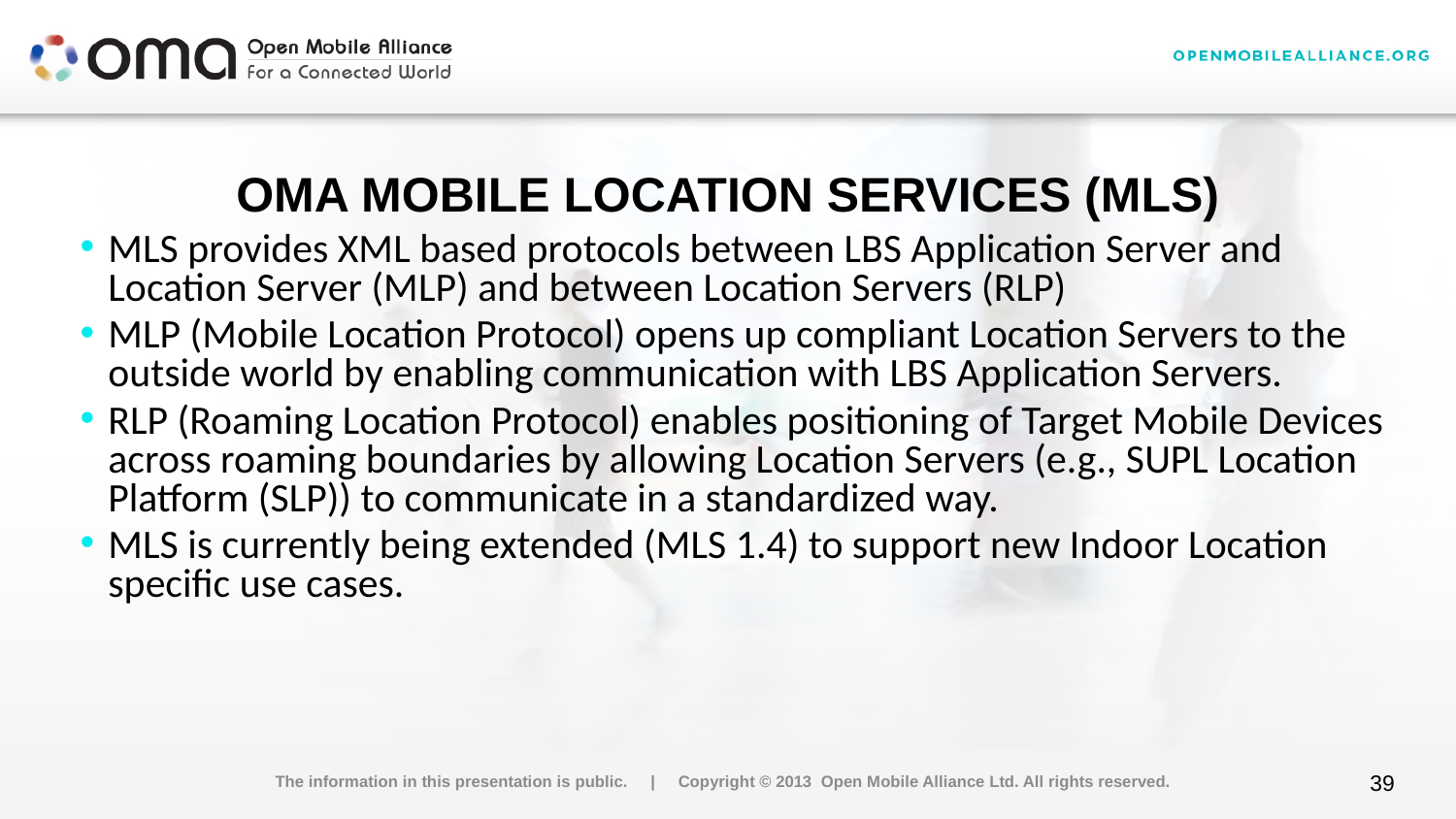

# OMA Mobile Location Services (MLS)
MLS provides XML based protocols between LBS Application Server and Location Server (MLP) and between Location Servers (RLP)
MLP (Mobile Location Protocol) opens up compliant Location Servers to the outside world by enabling communication with LBS Application Servers.
RLP (Roaming Location Protocol) enables positioning of Target Mobile Devices across roaming boundaries by allowing Location Servers (e.g., SUPL Location Platform (SLP)) to communicate in a standardized way.
MLS is currently being extended (MLS 1.4) to support new Indoor Location specific use cases.
The information in this presentation is public.     |     Copyright © 2013  Open Mobile Alliance Ltd. All rights reserved.